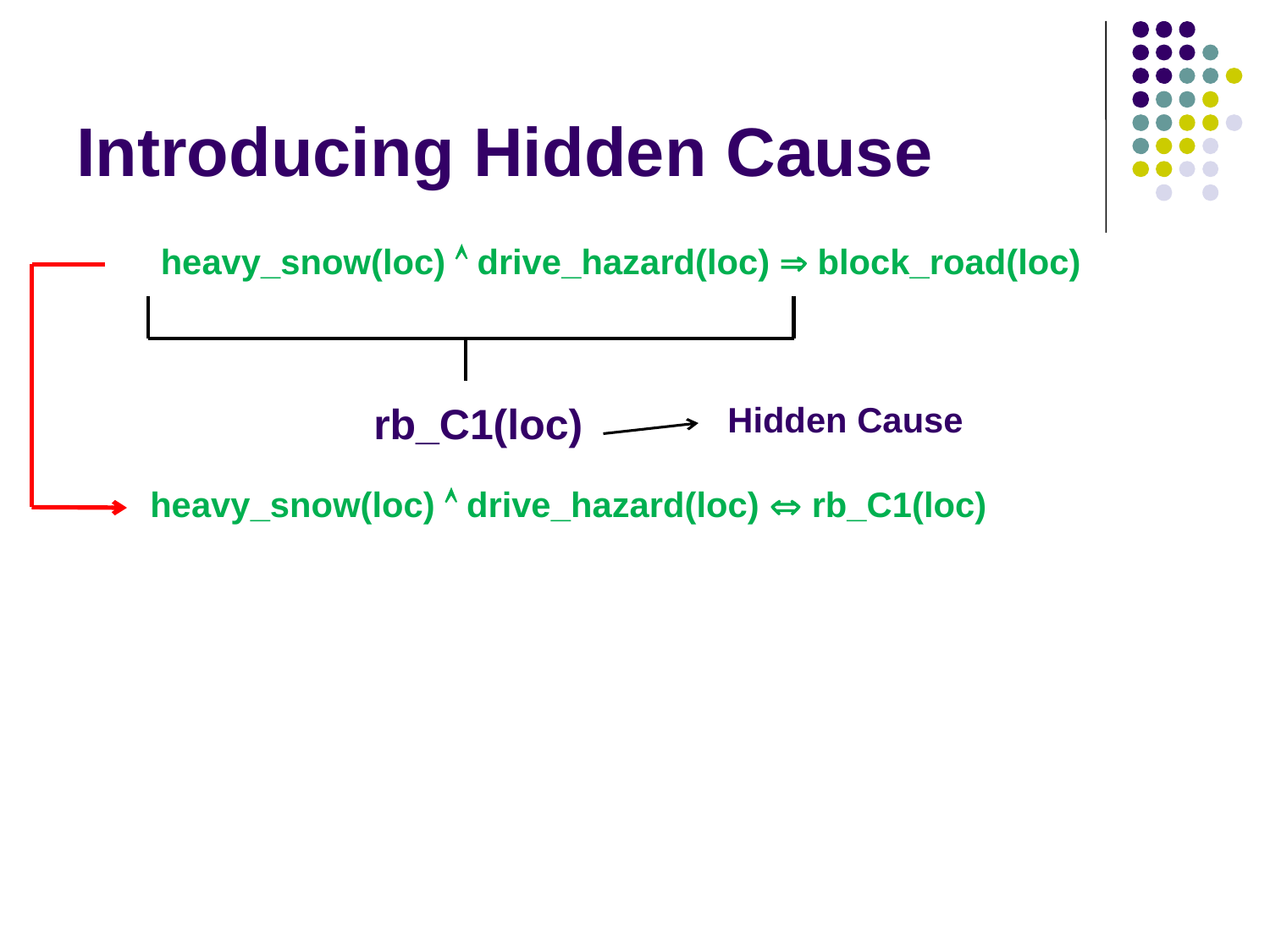

# Introducing Hidden Cause
heavy_snow(loc) ∧ drive_hazard(loc) ⇒ block_road(loc)
rb_C1(loc)
Hidden Cause
heavy_snow(loc) ∧ drive_hazard(loc) ⇔ rb_C1(loc)